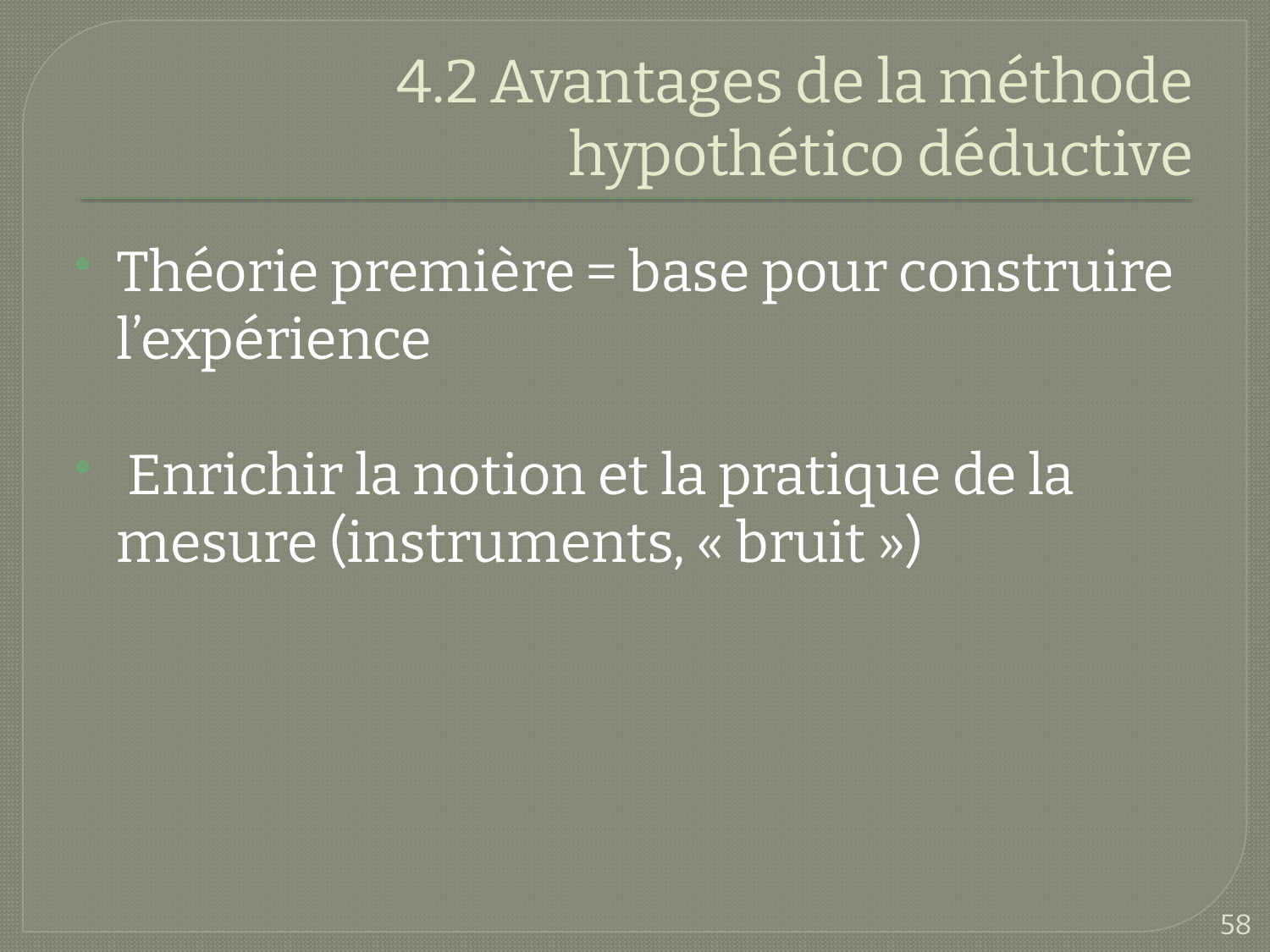

# 4.2 Avantages de la méthode hypothético déductive
Théorie première = base pour construire l’expérience

 Enrichir la notion et la pratique de la mesure (instruments, « bruit »)
58